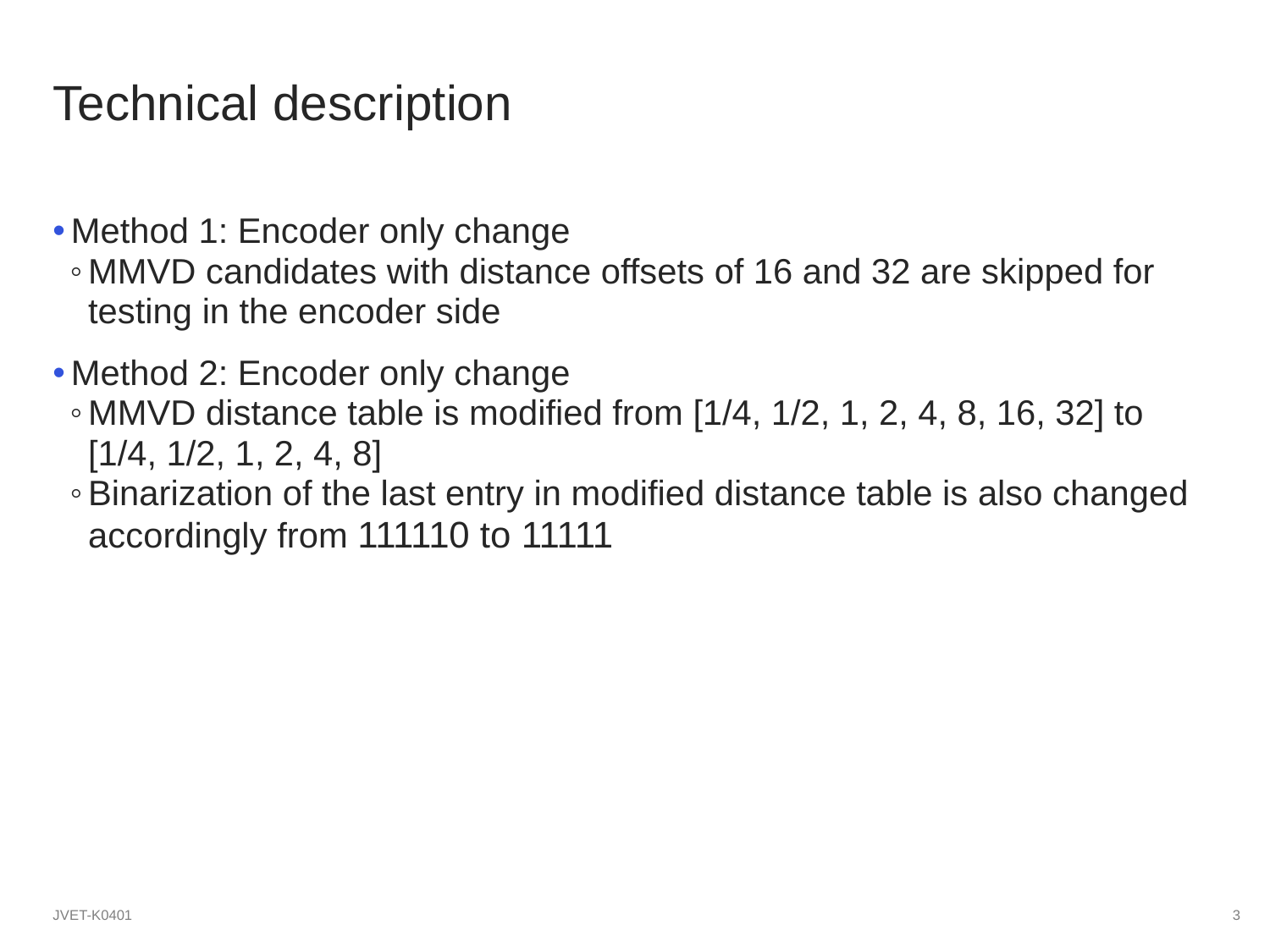

# Technical description
Method 1: Encoder only change
MMVD candidates with distance offsets of 16 and 32 are skipped for testing in the encoder side
Method 2: Encoder only change
MMVD distance table is modified from [1/4, 1/2, 1, 2, 4, 8, 16, 32] to [1/4, 1/2, 1, 2, 4, 8]
Binarization of the last entry in modified distance table is also changed accordingly from 111110 to 11111

JVET-K0401